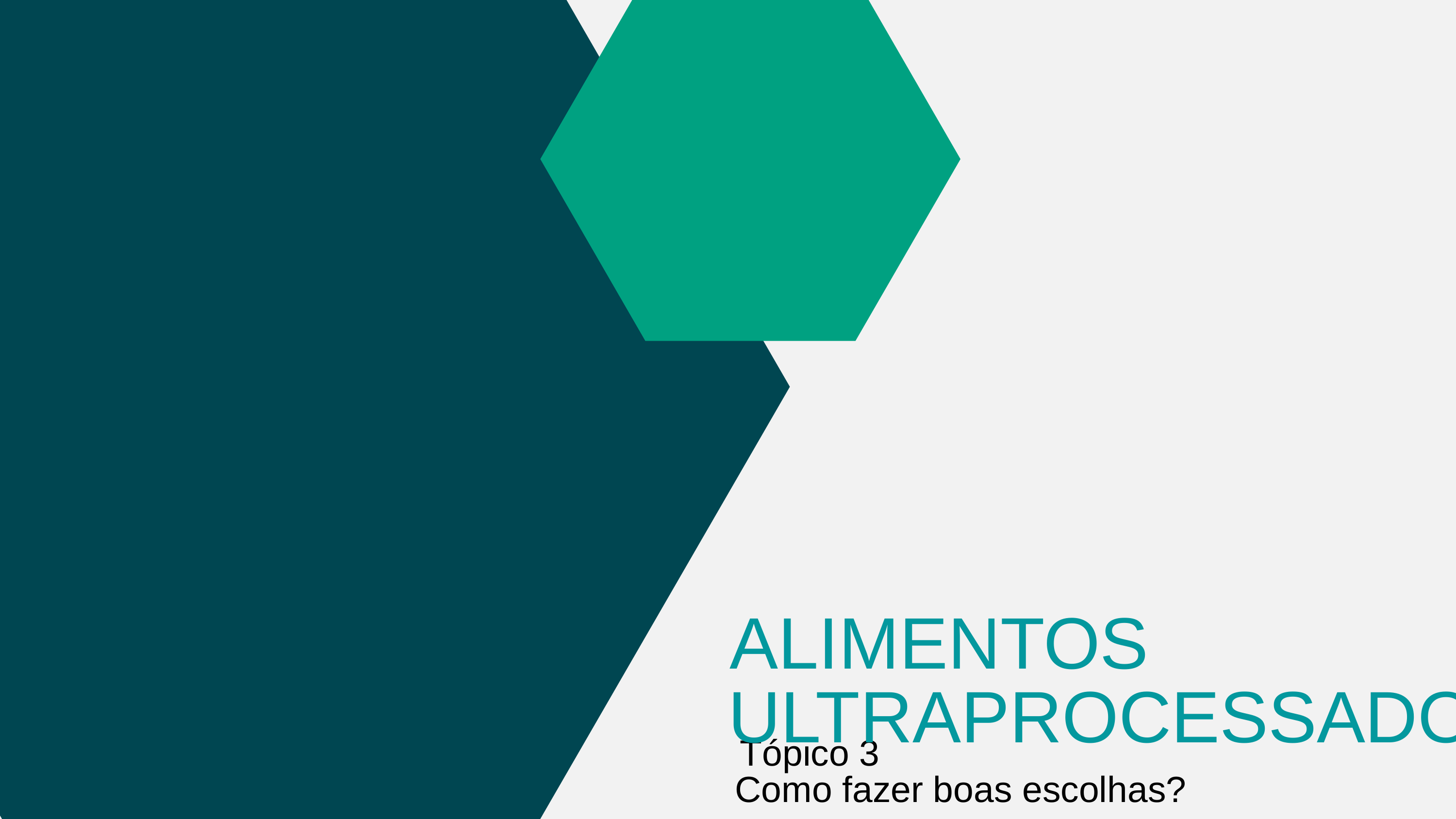

ALIMENTOS
ULTRAPROCESSADOS
Tópico 3
Como fazer boas escolhas?